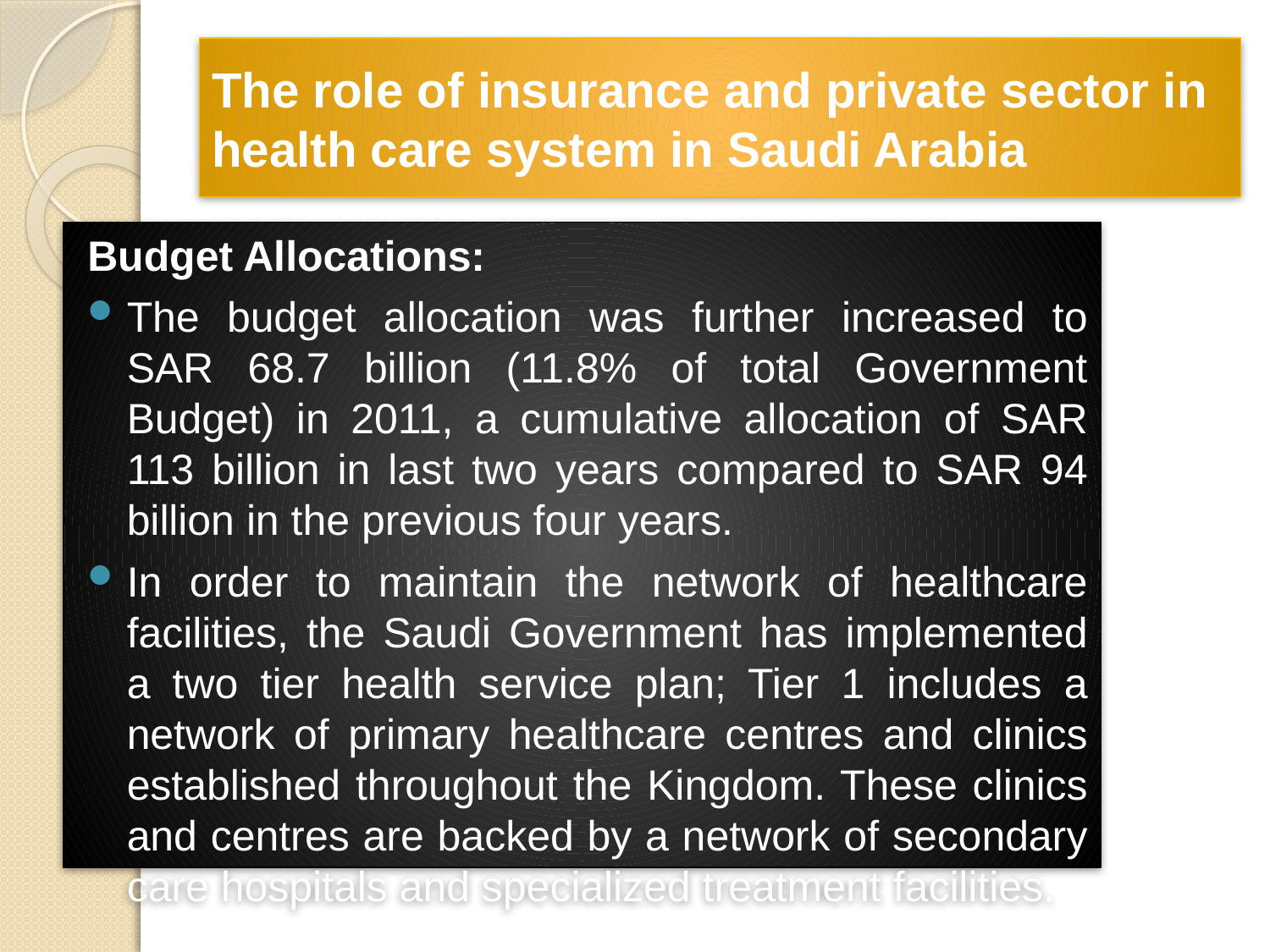

# The role of insurance and private sector in health care system in Saudi Arabia
Budget Allocations:
The budget allocation was further increased to SAR 68.7 billion (11.8% of total Government Budget) in 2011, a cumulative allocation of SAR 113 billion in last two years compared to SAR 94 billion in the previous four years.
In order to maintain the network of healthcare facilities, the Saudi Government has implemented a two tier health service plan; Tier 1 includes a network of primary healthcare centres and clinics established throughout the Kingdom. These clinics and centres are backed by a network of secondary care hospitals and specialized treatment facilities.